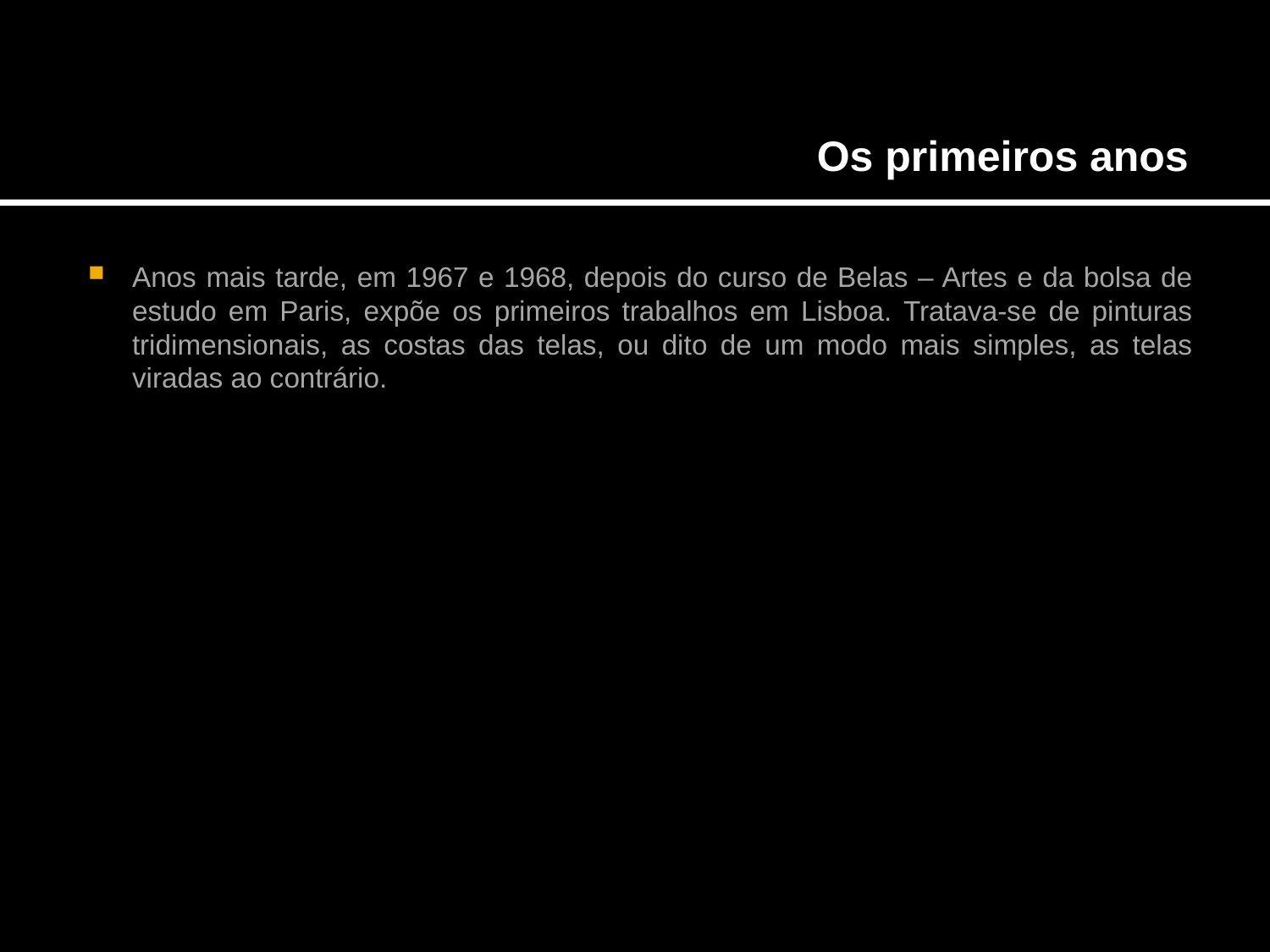

Os primeiros anos
Anos mais tarde, em 1967 e 1968, depois do curso de Belas – Artes e da bolsa de estudo em Paris, expõe os primeiros trabalhos em Lisboa. Tratava-se de pinturas tridimensionais, as costas das telas, ou dito de um modo mais simples, as telas viradas ao contrário.